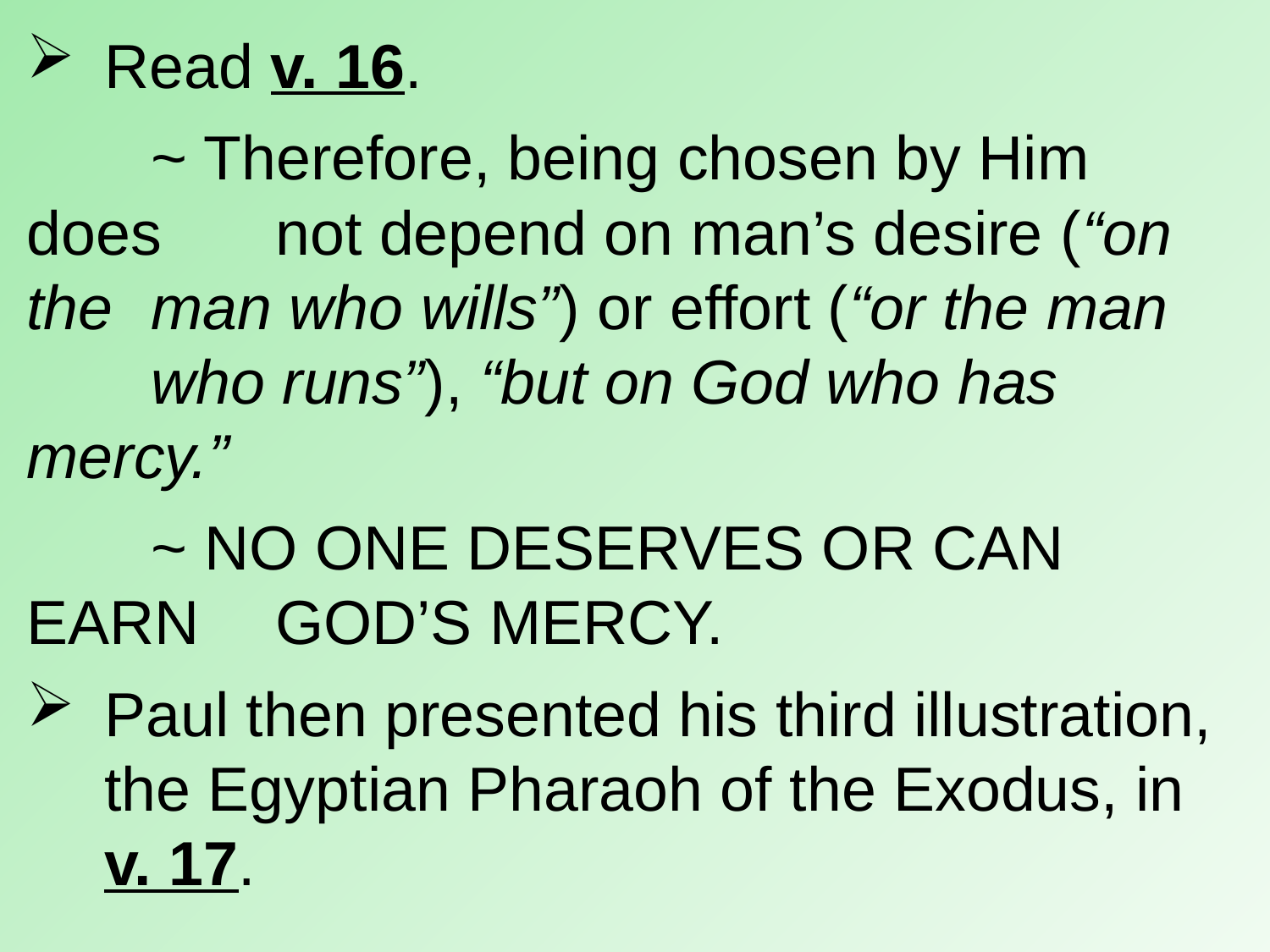

Read v. 16.
		~ Therefore, being chosen by Him does 					not depend on man’s desire (“on the 					man who wills”) or effort (“or the man 					who runs”), “but on God who has 						mercy.”
		~ NO ONE DESERVES OR CAN EARN 					GOD’S MERCY.
Paul then presented his third illustration, the Egyptian Pharaoh of the Exodus, in v. 17.